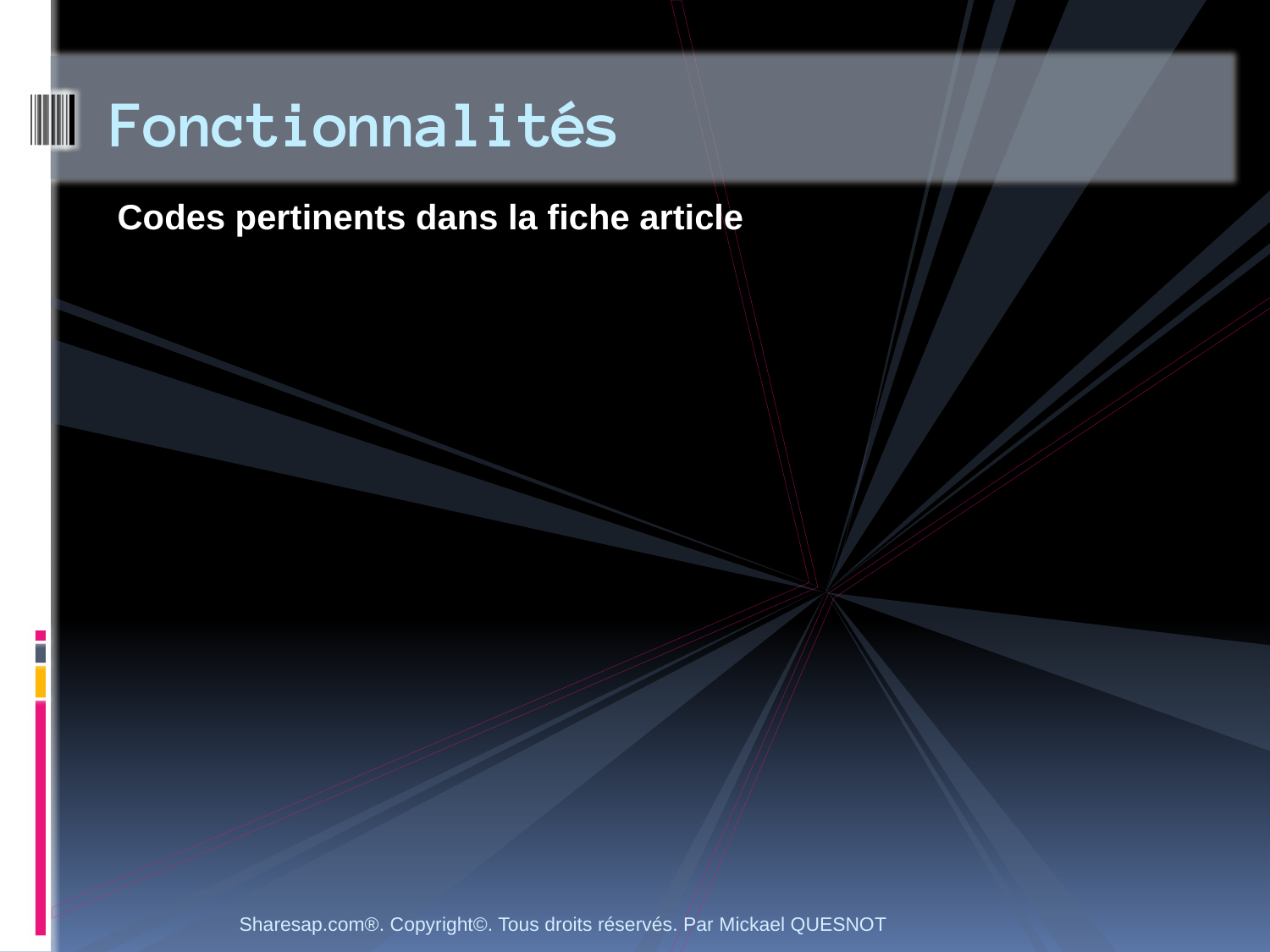

# Fonctionnalités
Codes pertinents dans la fiche article

Sharesap.com®. Copyright©. Tous droits réservés. Par Mickael QUESNOT